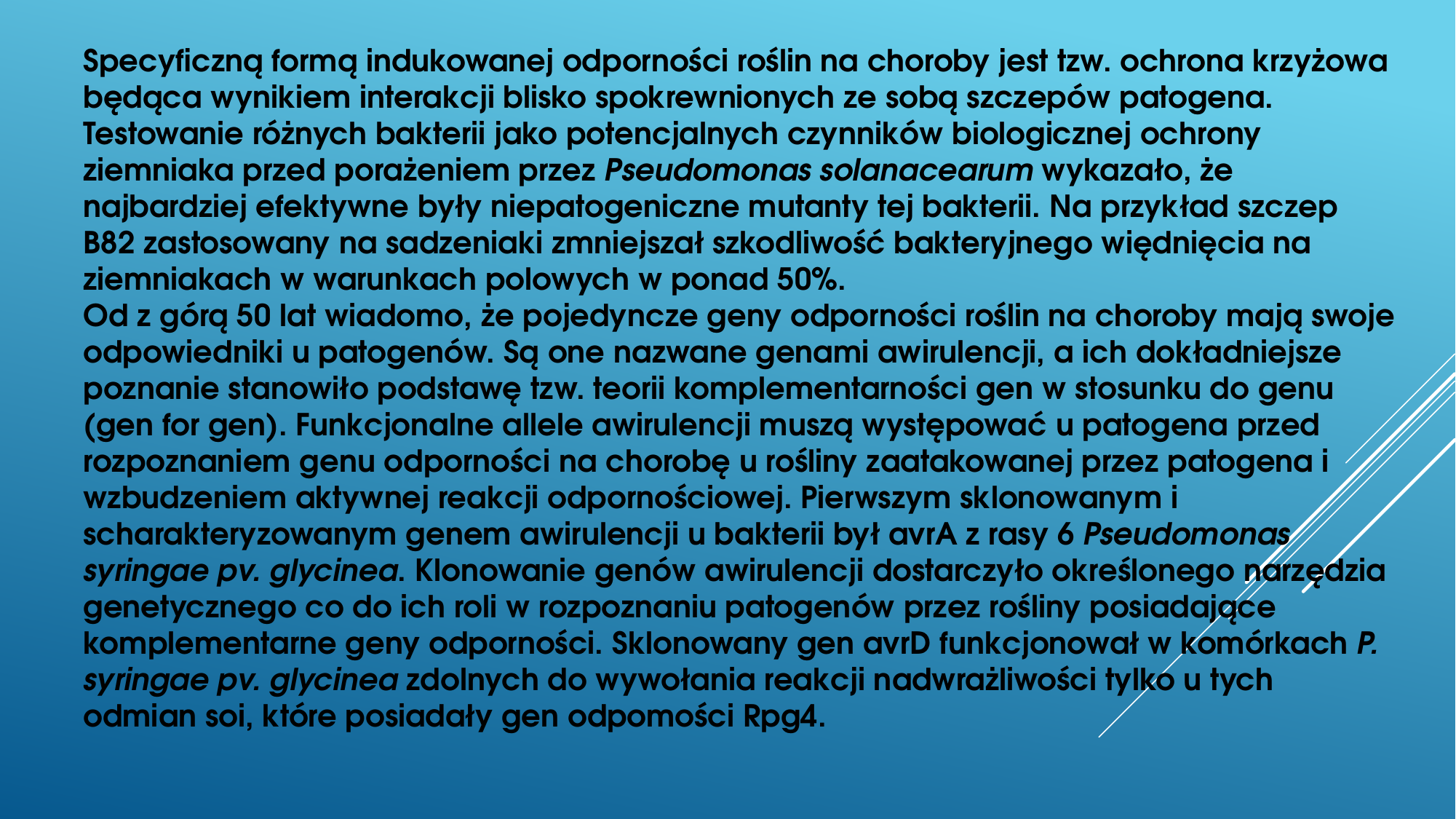

Specyficzną formą indukowanej odporności roślin na choroby jest tzw. ochrona krzyżowa będąca wynikiem interakcji blisko spokrewnionych ze sobą szczepów patogena. Testowanie różnych bakterii jako potencjalnych czynników biologicznej ochrony ziemniaka przed porażeniem przez Pseudomonas solanacearum wykazało, że najbardziej efektywne były niepatogeniczne mutanty tej bakterii. Na przykład szczep B82 zastosowany na sadzeniaki zmniejszał szkodliwość bakteryjnego więdnięcia na ziemniakach w warunkach polowych w ponad 50%.
Od z górą 50 lat wiadomo, że pojedyncze geny odporności roślin na choroby mają swoje odpowiedniki u patogenów. Są one nazwane genami awirulencji, a ich dokładniejsze poznanie stanowiło podstawę tzw. teorii komplementarności gen w stosunku do genu (gen for gen). Funkcjonalne allele awirulencji muszą występować u patogena przed rozpoznaniem genu odporności na chorobę u rośliny zaatakowanej przez patogena i wzbudzeniem aktywnej reakcji odpornościowej. Pierwszym sklonowanym i scharakteryzowanym genem awirulencji u bakterii był avrA z rasy 6 Pseudomonas syringae pv. glycinea. Klonowanie genów awirulencji dostarczyło określonego narzędzia genetycznego co do ich roli w rozpoznaniu patogenów przez rośliny posiadające komplementarne geny odporności. Sklonowany gen avrD funkcjonował w komórkach P. syringae pv. glycinea zdolnych do wywołania reakcji nadwrażliwości tylko u tych odmian soi, które posiadały gen odpomości Rpg4.